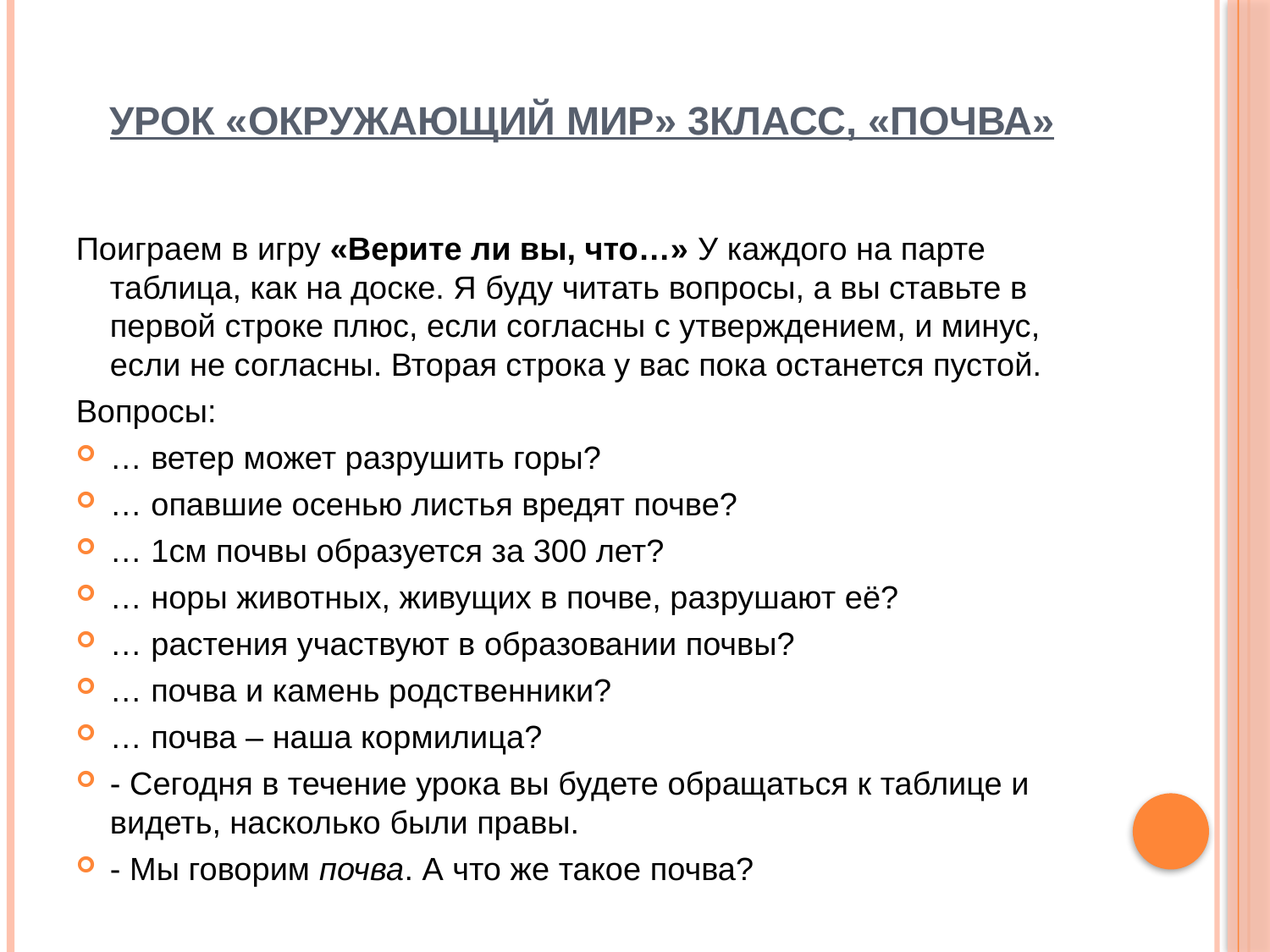

# Урок «Окружающий мир» 3класс, «Почва»
Поиграем в игру «Верите ли вы, что…» У каждого на парте таблица, как на доске. Я буду читать вопросы, а вы ставьте в первой строке плюс, если согласны с утверждением, и минус, если не согласны. Вторая строка у вас пока останется пустой.
Вопросы:
… ветер может разрушить горы?
… опавшие осенью листья вредят почве?
… 1см почвы образуется за 300 лет?
… норы животных, живущих в почве, разрушают её?
… растения участвуют в образовании почвы?
… почва и камень родственники?
… почва – наша кормилица?
- Сегодня в течение урока вы будете обращаться к таблице и видеть, насколько были правы.
- Мы говорим почва. А что же такое почва?